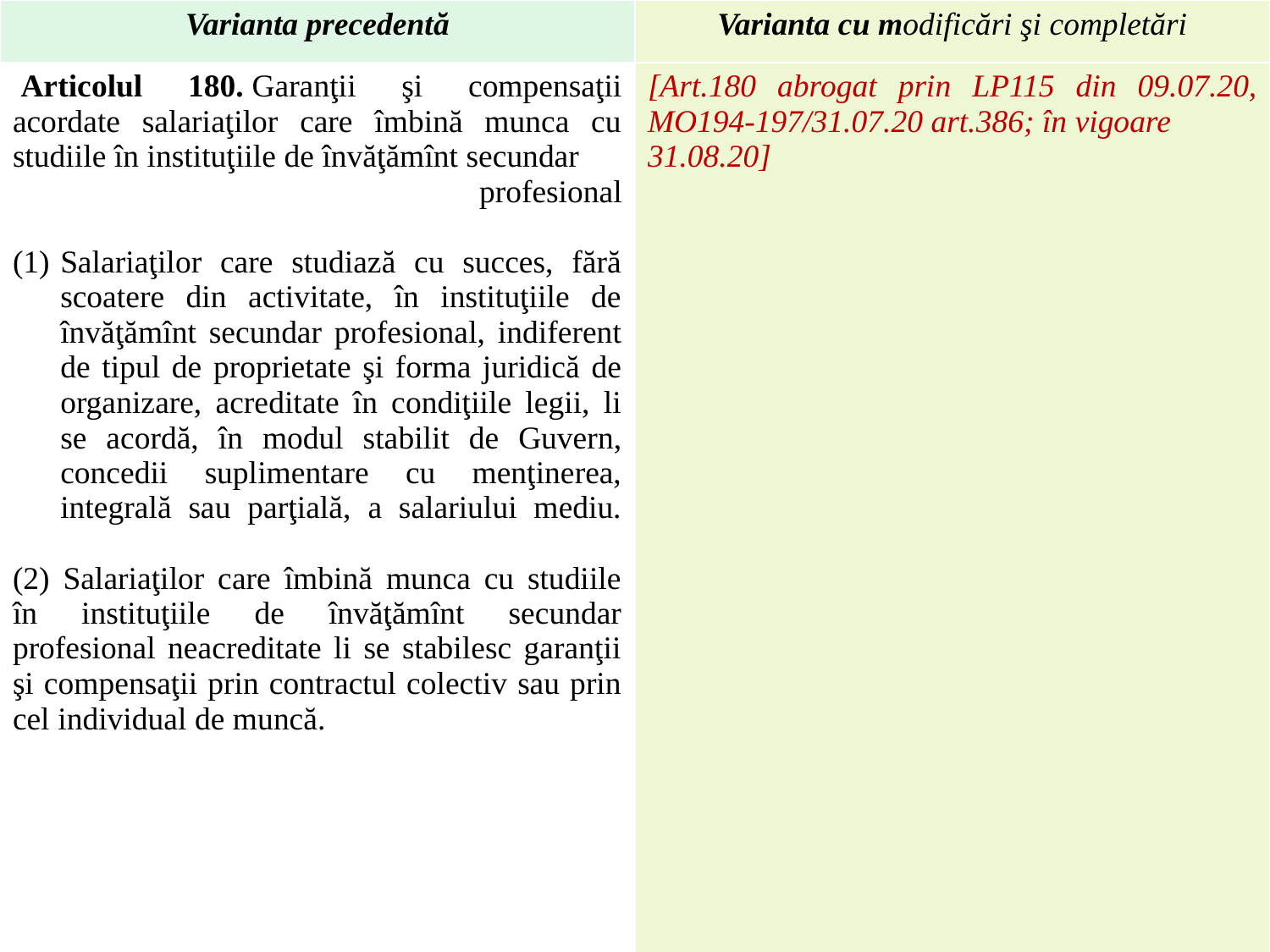

| Varianta precedentă | Varianta cu modificări şi completări |
| --- | --- |
| Articolul 180. Garanţii şi compensaţii acordate salariaţilor care îmbină munca cu studiile în instituţiile de învăţămînt secundar profesional Salariaţilor care studiază cu succes, fără scoatere din activitate, în instituţiile de învăţămînt secundar profesional, indiferent de tipul de proprietate şi forma juridică de organizare, acreditate în condiţiile legii, li se acordă, în modul stabilit de Guvern, concedii suplimentare cu menţinerea, integrală sau parţială, a salariului mediu. (2) Salariaţilor care îmbină munca cu studiile în instituţiile de învăţămînt secundar profesional neacreditate li se stabilesc garanţii şi compensaţii prin contractul colectiv sau prin cel individual de muncă. | [Art.180 abrogat prin LP115 din 09.07.20, MO194-197/31.07.20 art.386; în vigoare 31.08.20] |